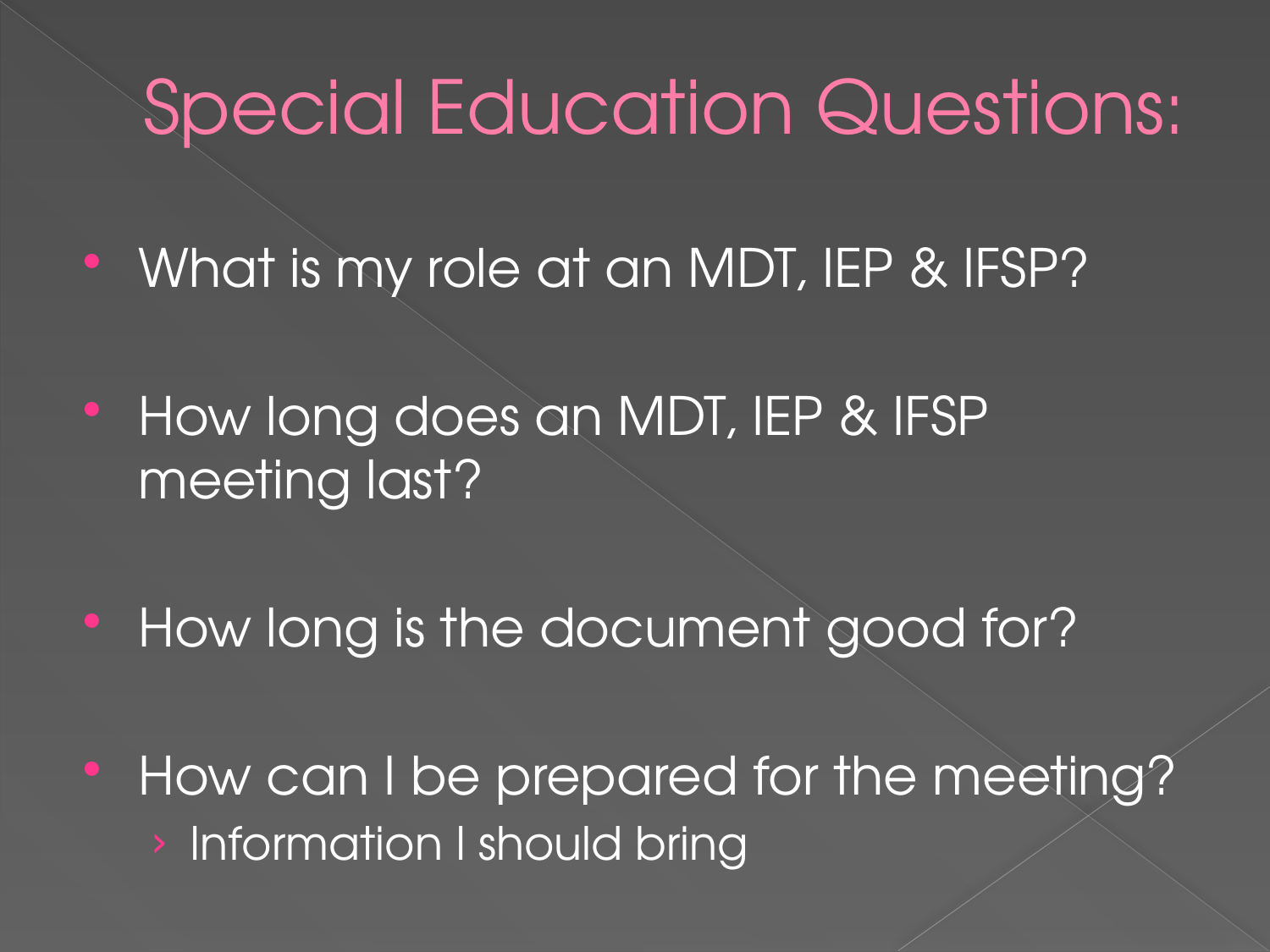

# Special Education Questions:

What is my role at an MDT, IEP & IFSP?

How long does an MDT, IEP & IFSP meeting last?

How long is the document good for?

How can I be prepared for the meeting?
Information I should bring